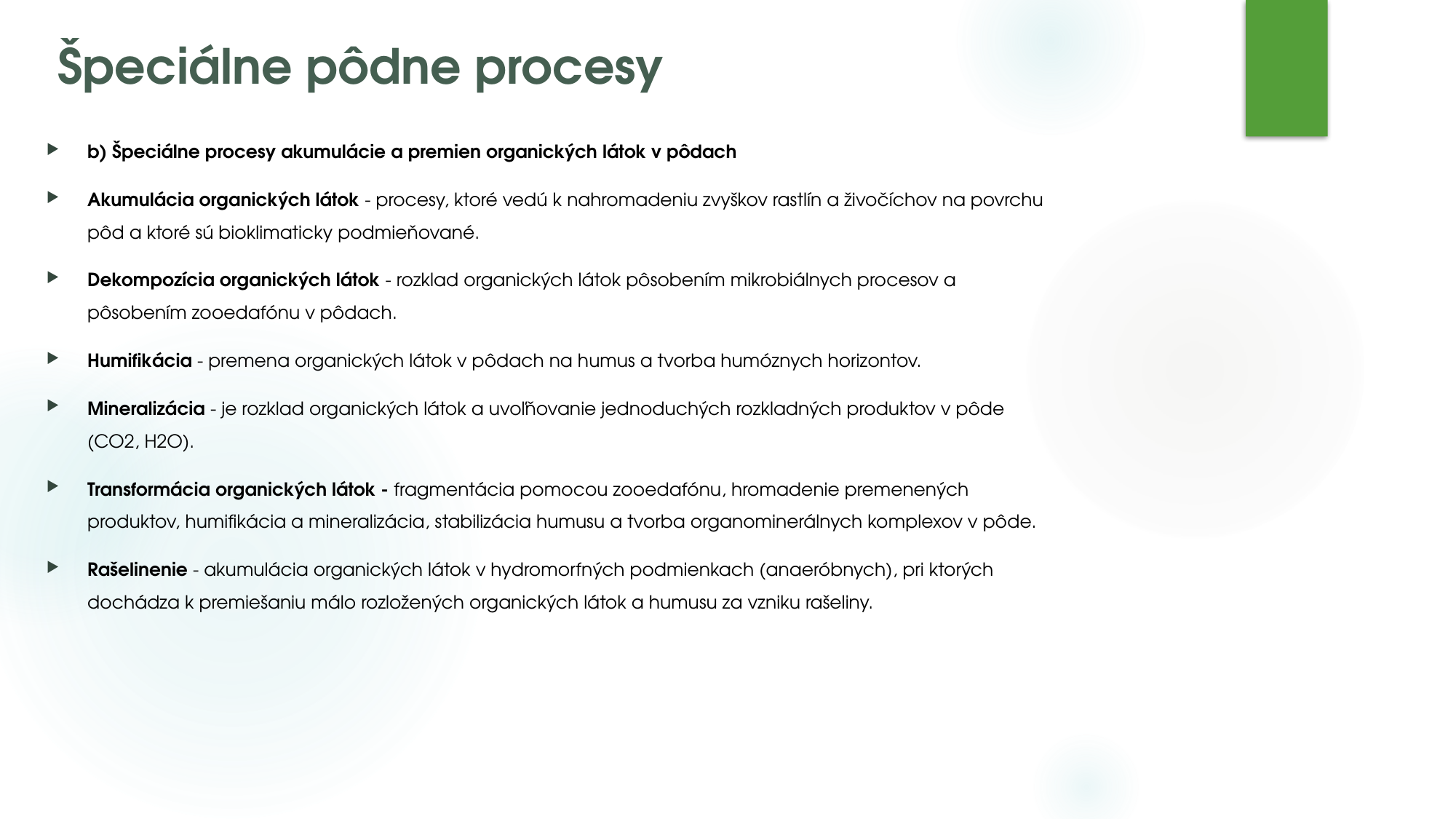

# Špeciálne pôdne procesy
b) Špeciálne procesy akumulácie a premien organických látok v pôdach
Akumulácia organických látok - procesy, ktoré vedú k nahromadeniu zvyškov rastlín a živočíchov na povrchu pôd a ktoré sú bioklimaticky podmieňované.
Dekompozícia organických látok - rozklad organických látok pôsobením mikrobiálnych procesov a pôsobením zooedafónu v pôdach.
Humifikácia - premena organických látok v pôdach na humus a tvorba humóznych horizontov.
Mineralizácia - je rozklad organických látok a uvoľňovanie jednoduchých rozkladných produktov v pôde (CO2, H2O).
Transformácia organických látok - fragmentácia pomocou zooedafónu, hromadenie premenených produktov, humifikácia a mineralizácia, stabilizácia humusu a tvorba organominerálnych komplexov v pôde.
Rašelinenie - akumulácia organických látok v hydromorfných podmienkach (anaeróbnych), pri ktorých dochádza k premiešaniu málo rozložených organických látok a humusu za vzniku rašeliny.